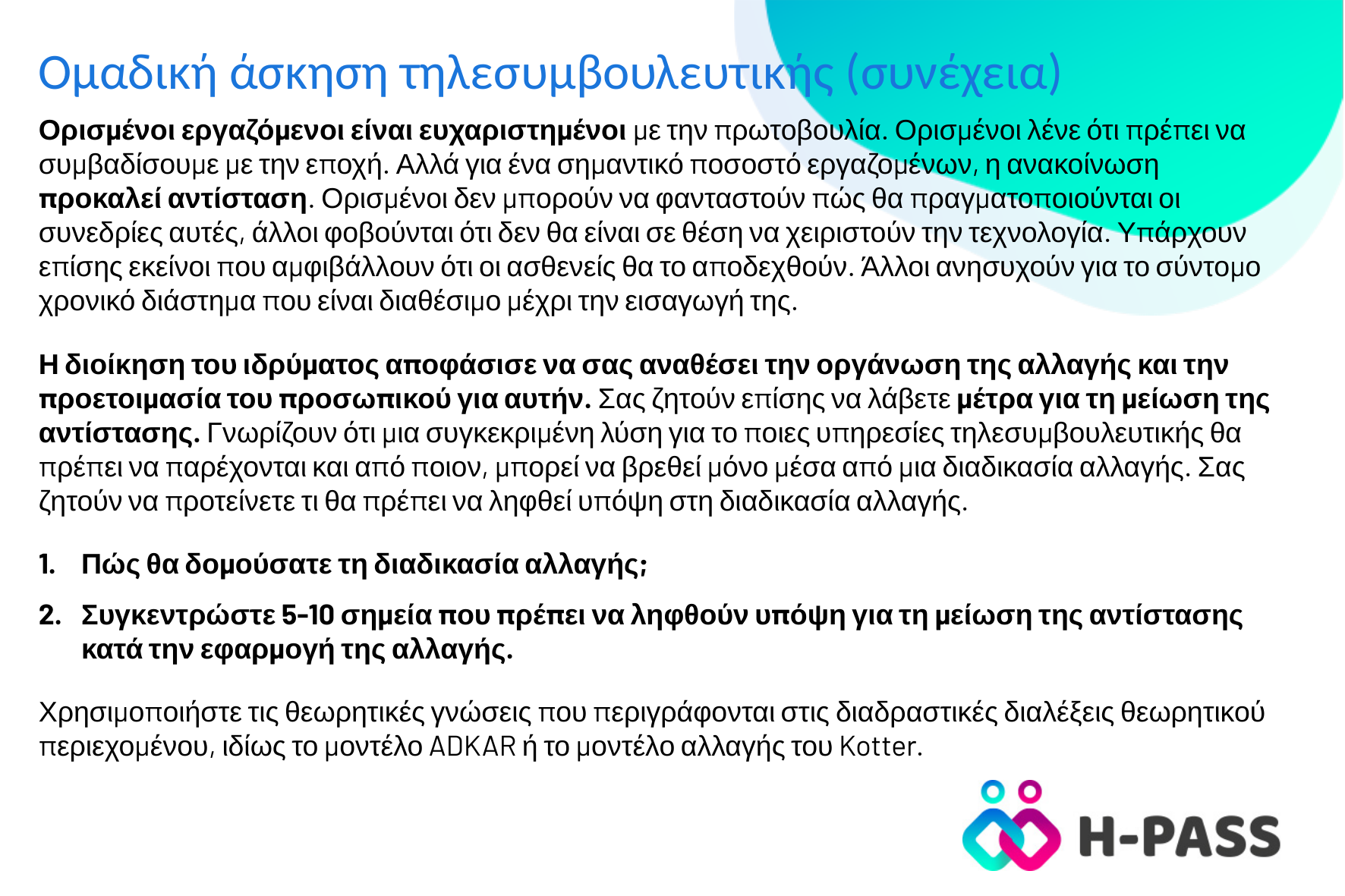

# Ομαδική άσκηση τηλεσυμβουλευτικής (συνέχεια)
Ορισμένοι εργαζόμενοι είναι ευχαριστημένοι με την πρωτοβουλία. Ορισμένοι λένε ότι πρέπει να συμβαδίσουμε με την εποχή. Αλλά για ένα σημαντικό ποσοστό εργαζομένων, η ανακοίνωση προκαλεί αντίσταση. Ορισμένοι δεν μπορούν να φανταστούν πώς θα πραγματοποιούνται οι συνεδρίες αυτές, άλλοι φοβούνται ότι δεν θα είναι σε θέση να χειριστούν την τεχνολογία. Υπάρχουν επίσης εκείνοι που αμφιβάλλουν ότι οι ασθενείς θα το αποδεχθούν. Άλλοι ανησυχούν για το σύντομο χρονικό διάστημα που είναι διαθέσιμο μέχρι την εισαγωγή της.
Η διοίκηση του ιδρύματος αποφάσισε να σας αναθέσει την οργάνωση της αλλαγής και την προετοιμασία του προσωπικού για αυτήν. Σας ζητούν επίσης να λάβετε μέτρα για τη μείωση της αντίστασης. Γνωρίζουν ότι μια συγκεκριμένη λύση για το ποιες υπηρεσίες τηλεσυμβουλευτικής θα πρέπει να παρέχονται και από ποιον, μπορεί να βρεθεί μόνο μέσα από μια διαδικασία αλλαγής. Σας ζητούν να προτείνετε τι θα πρέπει να ληφθεί υπόψη στη διαδικασία αλλαγής.
Πώς θα δομούσατε τη διαδικασία αλλαγής;
Συγκεντρώστε 5-10 σημεία που πρέπει να ληφθούν υπόψη για τη μείωση της αντίστασης κατά την εφαρμογή της αλλαγής.
Χρησιμοποιήστε τις θεωρητικές γνώσεις που περιγράφονται στις διαδραστικές διαλέξεις θεωρητικού περιεχομένου, ιδίως το μοντέλο ADKAR ή το μοντέλο αλλαγής του Kotter.